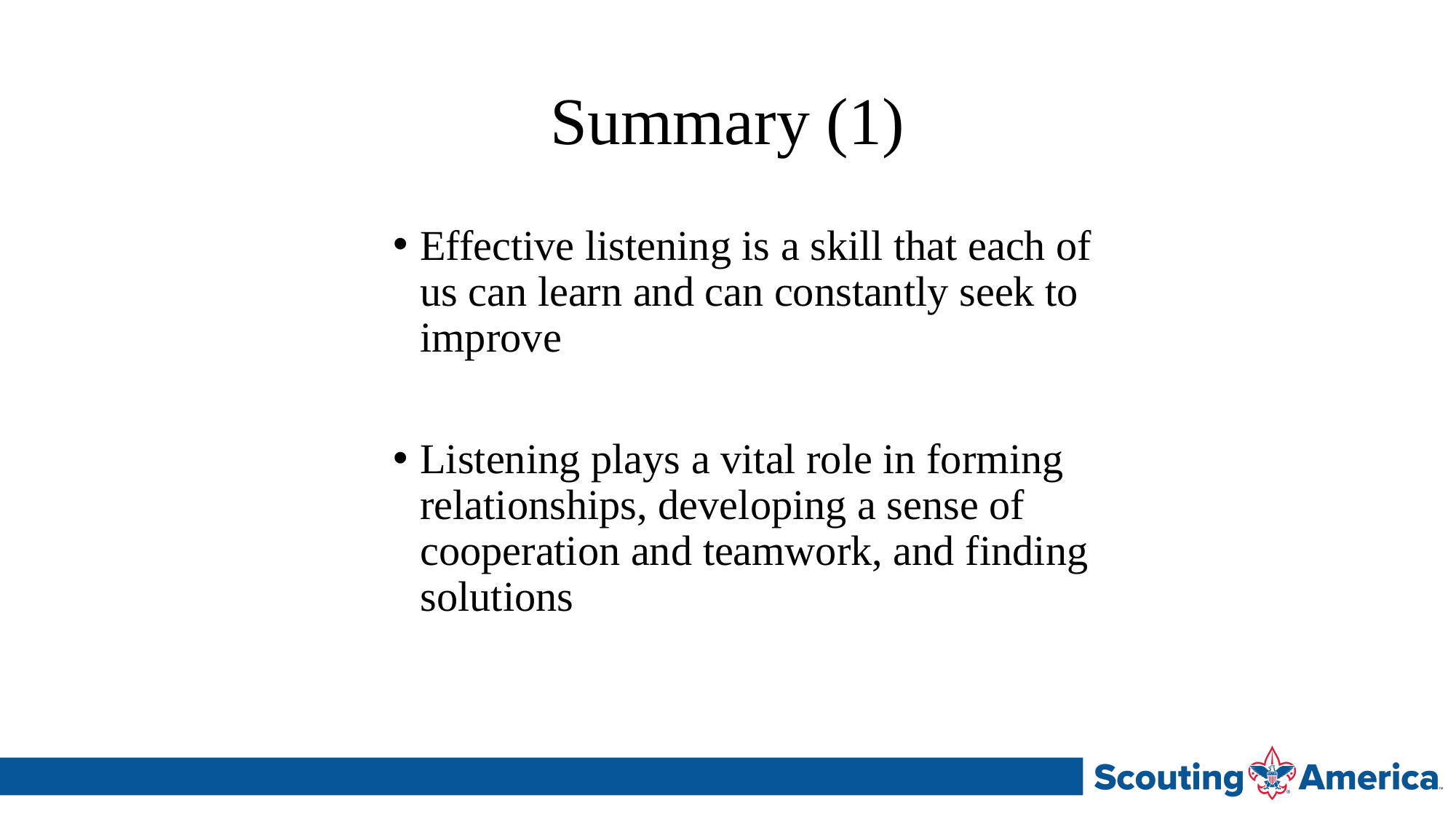

# Summary (1)
Effective listening is a skill that each of us can learn and can constantly seek to improve

Listening plays a vital role in forming relationships, developing a sense of cooperation and teamwork, and finding solutions